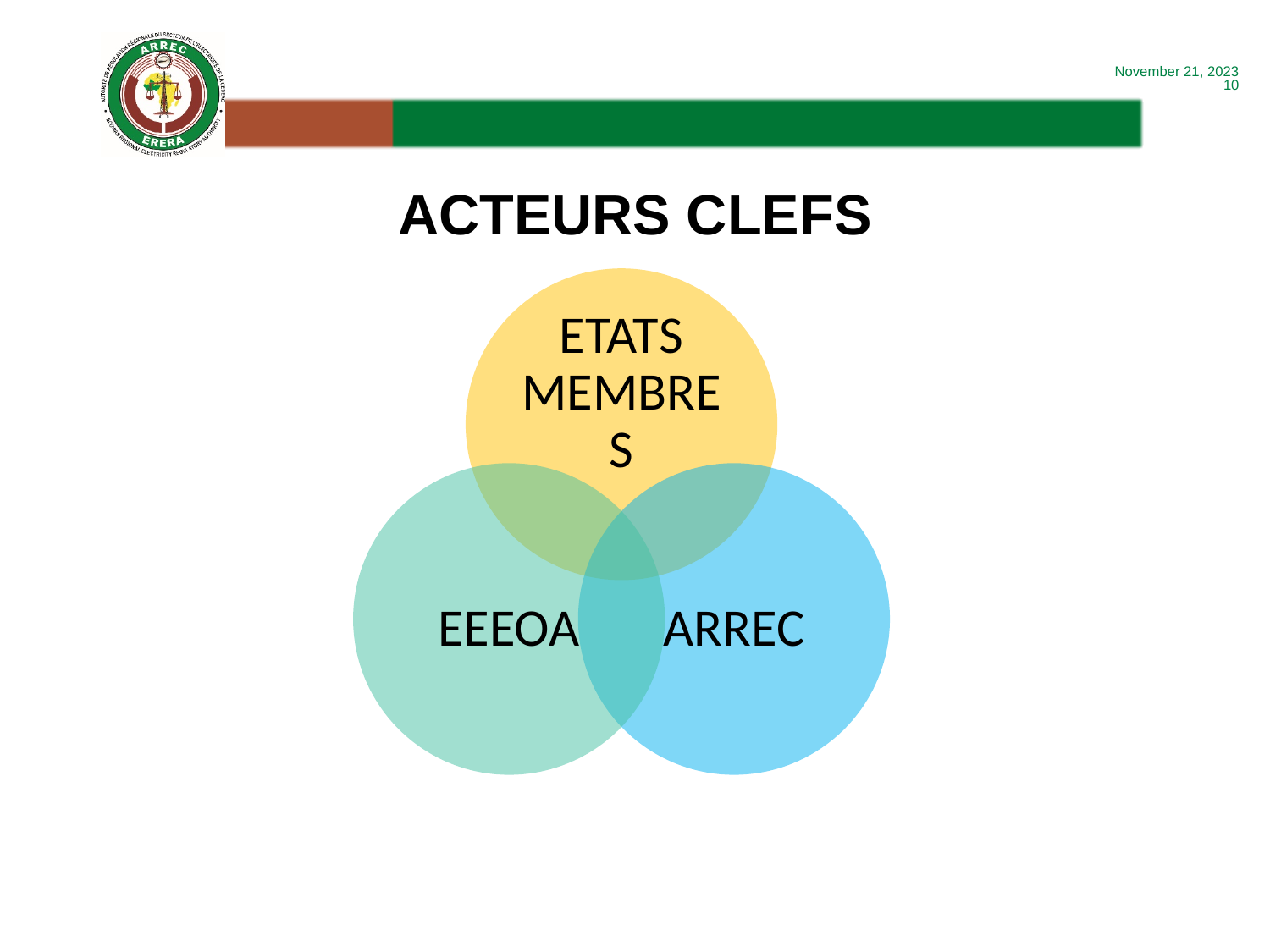

# ACTEURS CLEFS
ETATS MEMBRES
ARREC
EEEOA